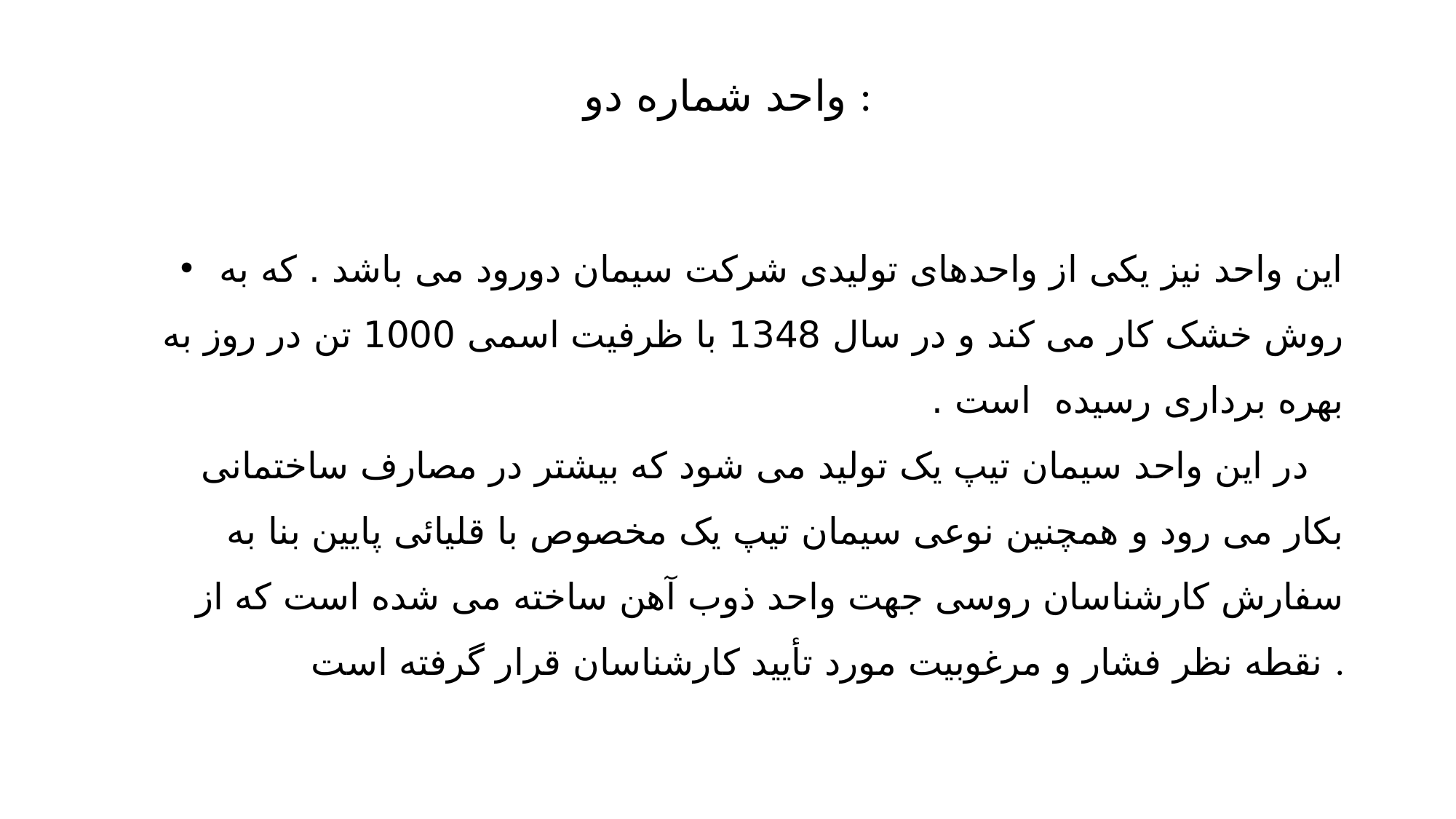

# واحد شماره دو :
 این واحد نیز یکی از واحدهای تولیدی شرکت سیمان دورود می باشد . که به روش خشک کار می کند و در سال 1348 با ظرفیت اسمی 1000 تن در روز به بهره برداری رسیده  است .
   در این واحد سیمان تیپ یک تولید می شود که بیشتر در مصارف ساختمانی بکار می رود و همچنین نوعی سیمان تیپ یک مخصوص با قلیائی پایین بنا به سفارش کارشناسان روسی جهت واحد ذوب آهن ساخته می شده است که از نقطه نظر فشار و مرغوبیت مورد تأیید کارشناسان قرار گرفته است .